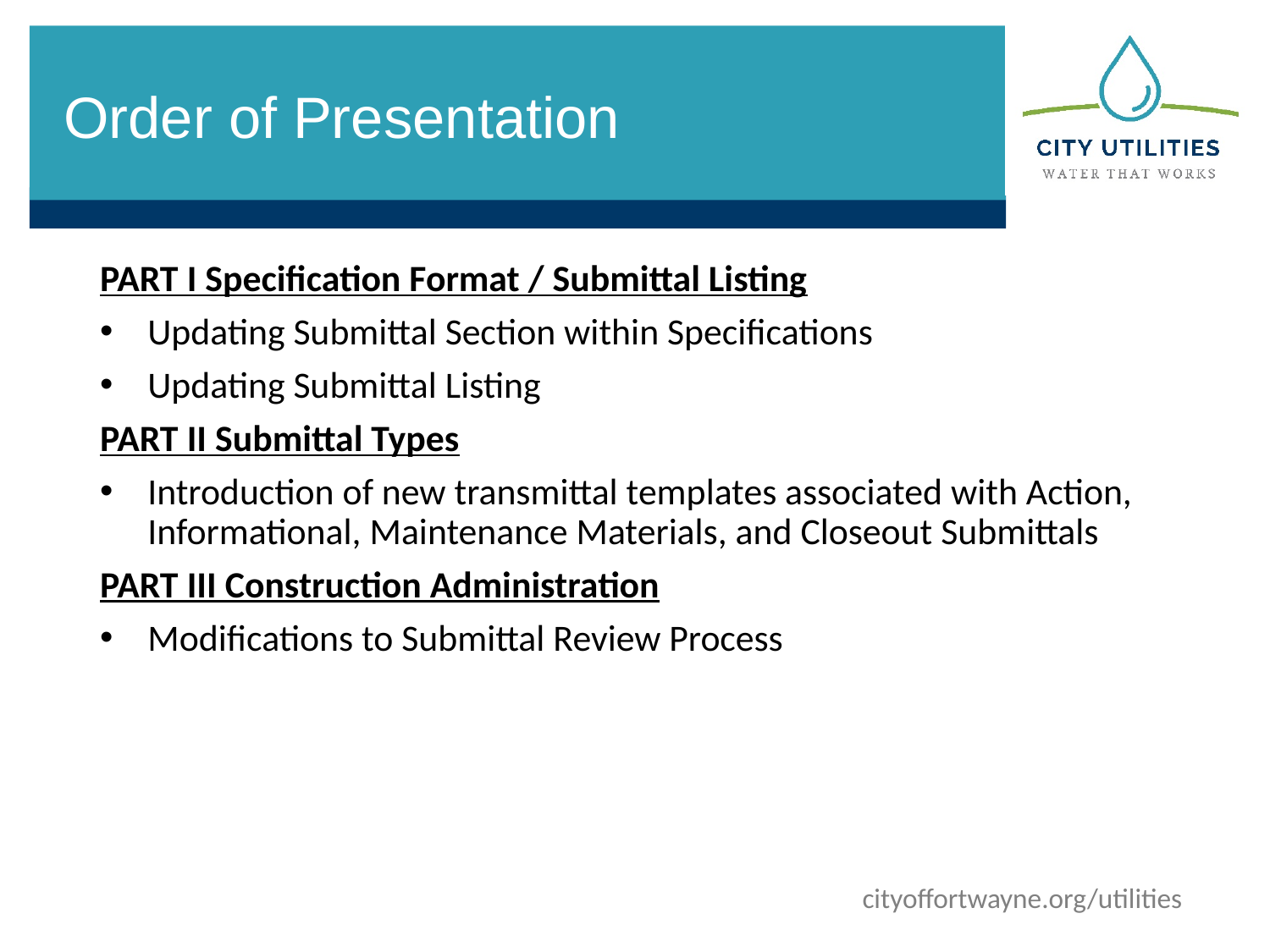

# Order of Presentation
PART I Specification Format / Submittal Listing
Updating Submittal Section within Specifications
Updating Submittal Listing
PART II Submittal Types
Introduction of new transmittal templates associated with Action, Informational, Maintenance Materials, and Closeout Submittals
PART III Construction Administration
Modifications to Submittal Review Process